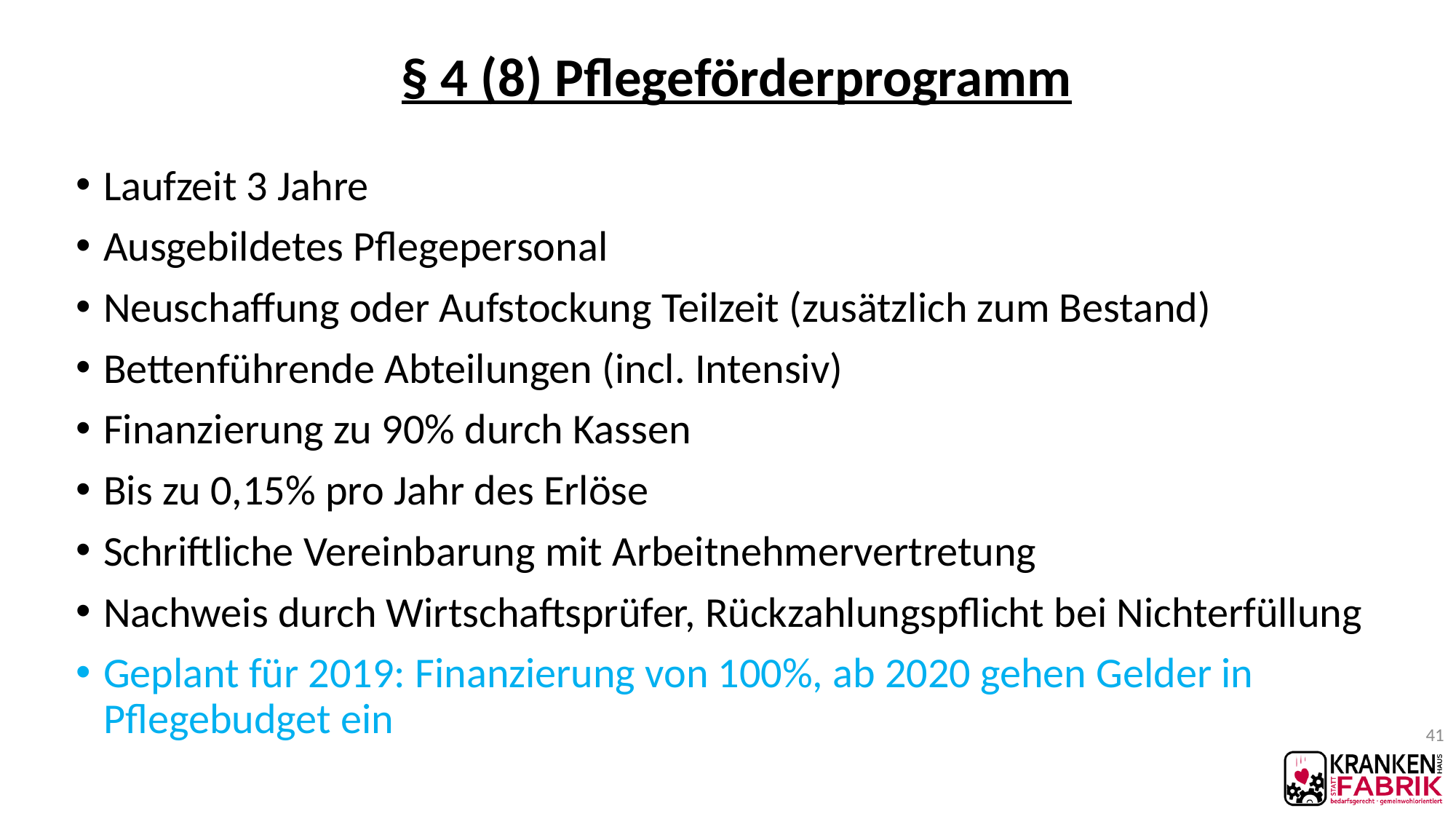

# § 4 (8) Pflegeförderprogramm
Laufzeit 3 Jahre
Ausgebildetes Pflegepersonal
Neuschaffung oder Aufstockung Teilzeit (zusätzlich zum Bestand)
Bettenführende Abteilungen (incl. Intensiv)
Finanzierung zu 90% durch Kassen
Bis zu 0,15% pro Jahr des Erlöse
Schriftliche Vereinbarung mit Arbeitnehmervertretung
Nachweis durch Wirtschaftsprüfer, Rückzahlungspflicht bei Nichterfüllung
Geplant für 2019: Finanzierung von 100%, ab 2020 gehen Gelder in Pflegebudget ein

41